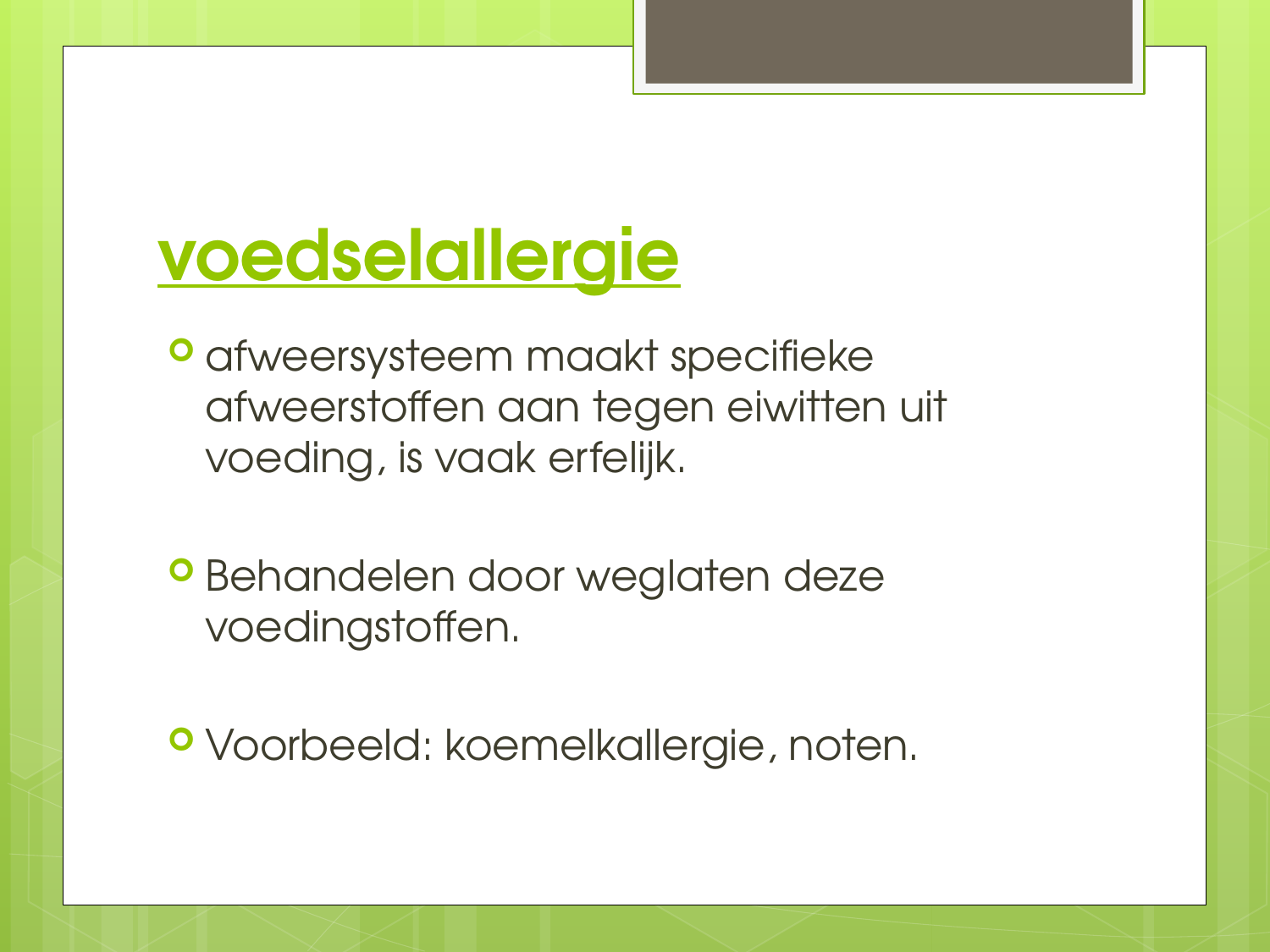

# voedselallergie
afweersysteem maakt specifieke afweerstoffen aan tegen eiwitten uit voeding, is vaak erfelijk.

Behandelen door weglaten deze voedingstoffen.

Voorbeeld: koemelkallergie, noten.